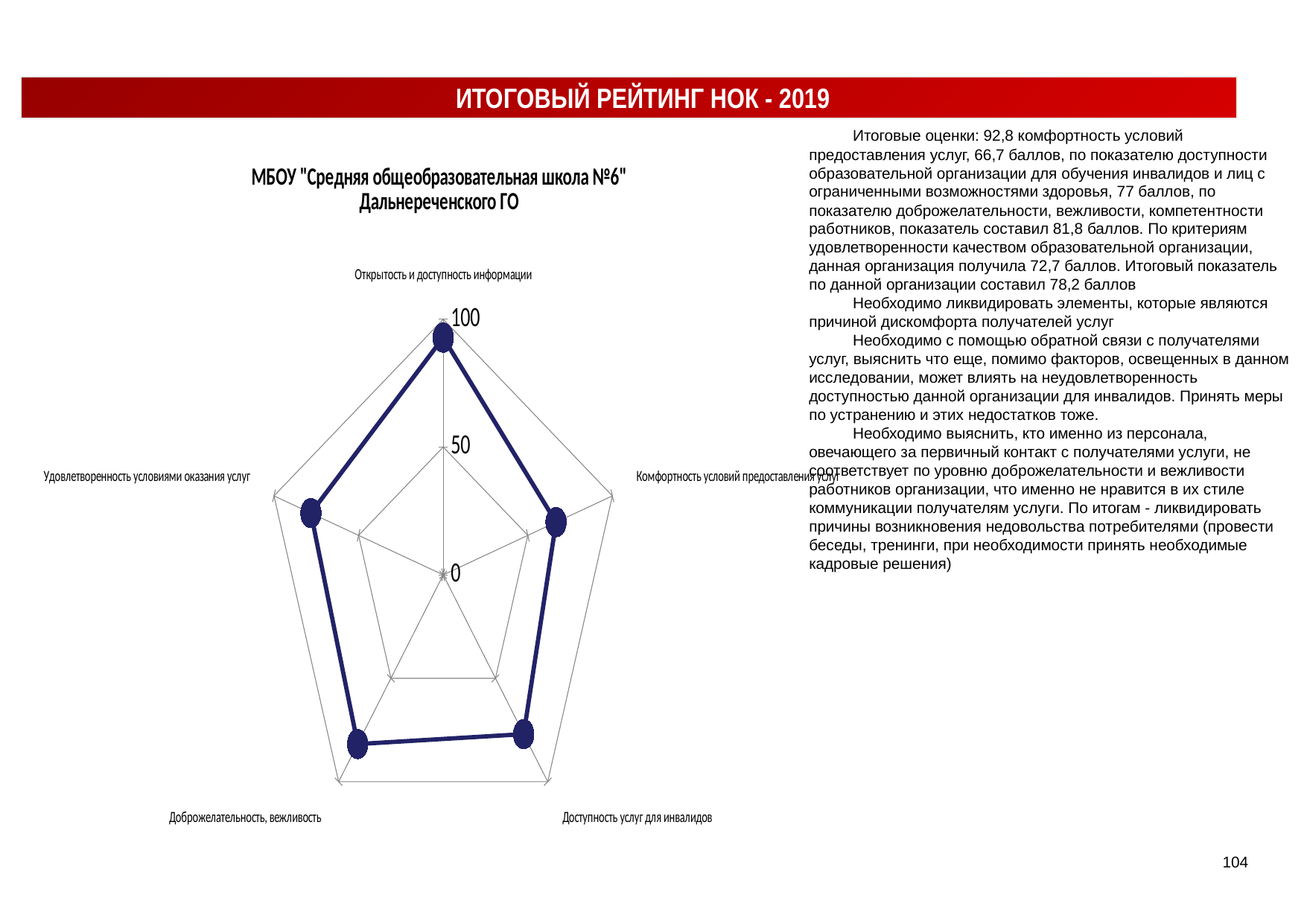

ИТОГОВЫЙ РЕЙТИНГ НОК - 2019
Итоговые оценки: 92,8 комфортность условий предоставления услуг, 66,7 баллов, по показателю доступности образовательной организации для обучения инвалидов и лиц с ограниченными возможностями здоровья, 77 баллов, по показателю доброжелательности, вежливости, компетентности работников, показатель составил 81,8 баллов. По критериям удовлетворенности качеством образовательной организации, данная организация получила 72,7 баллов. Итоговый показатель по данной организации составил 78,2 баллов
Необходимо ликвидировать элементы, которые являются причиной дискомфорта получателей услуг
Необходимо с помощью обратной связи с получателями услуг, выяснить что еще, помимо факторов, освещенных в данном исследовании, может влиять на неудовлетворенность доступностью данной организации для инвалидов. Принять меры по устранению и этих недостатков тоже.
Необходимо выяснить, кто именно из персонала, овечающего за первичный контакт с получателями услуги, не соответствует по уровню доброжелательности и вежливости работников организации, что именно не нравится в их стиле коммуникации получателям услуги. По итогам - ликвидировать причины возникновения недовольства потребителями (провести беседы, тренинги, при необходимости принять необходимые кадровые решения)

### Chart:

| Category | МБОУ "Средняя общеобразовательная школа №6" Дальнереченского ГО |
|---|---|
| Открытость и доступность информации | 92.8 |
| Комфортность условий предоставления услуг | 66.7 |
| Доступность услуг для инвалидов | 77.0 |
| Доброжелательность, вежливость  | 81.8 |
| Удовлетворенность условиями оказания услуг | 78.2 |
104